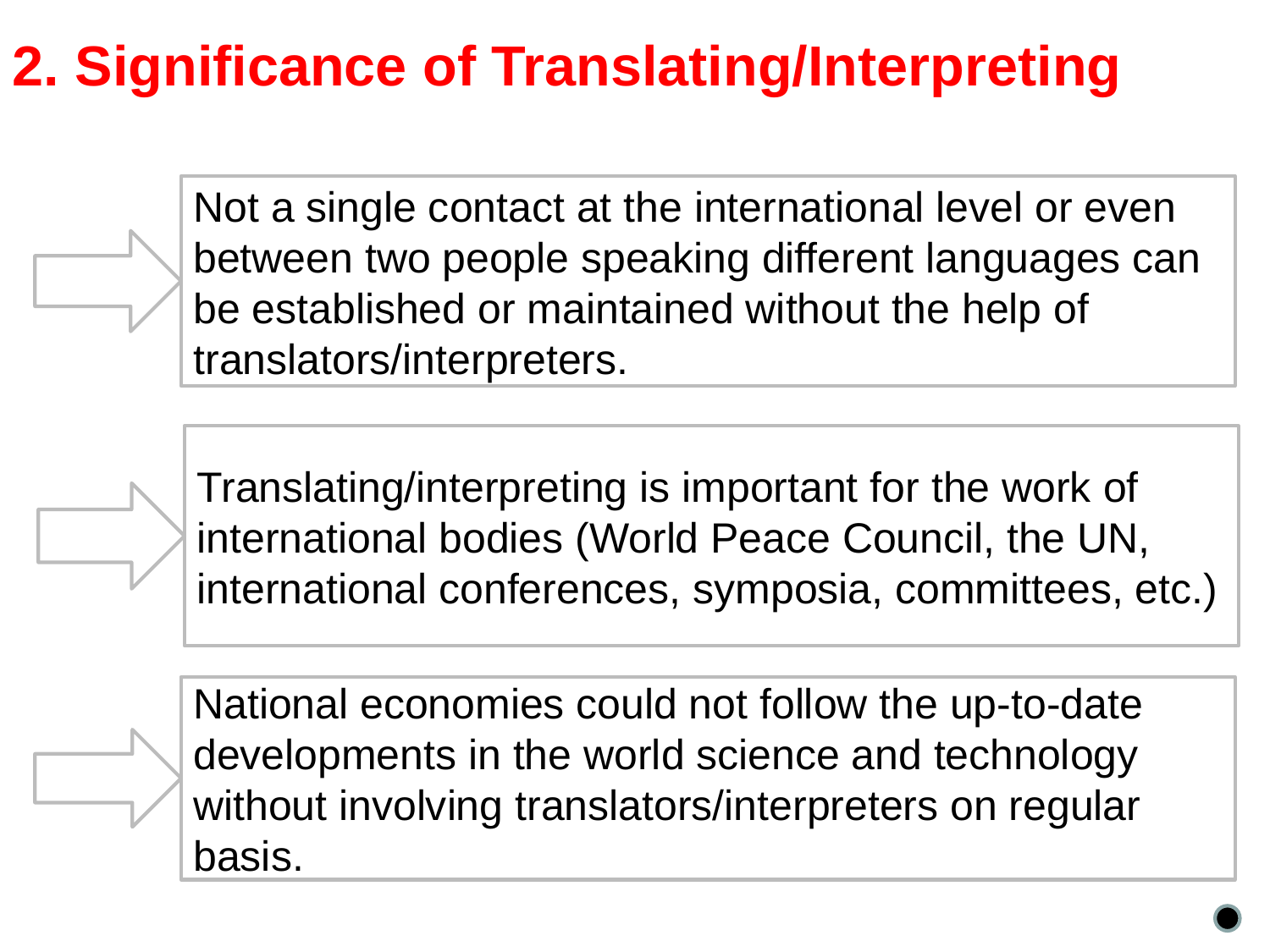

2. Significance of Translating/Interpreting
Not a single contact at the international level or even between two people speaking different languages can be established or maintained without the help of translators/interpreters.

Translating/interpreting is important for the work of international bodies (World Peace Council, the UN, international conferences, symposia, committees, etc.)

National economies could not follow the up-to-date developments in the world science and technology without involving translators/interpreters on regular basis.